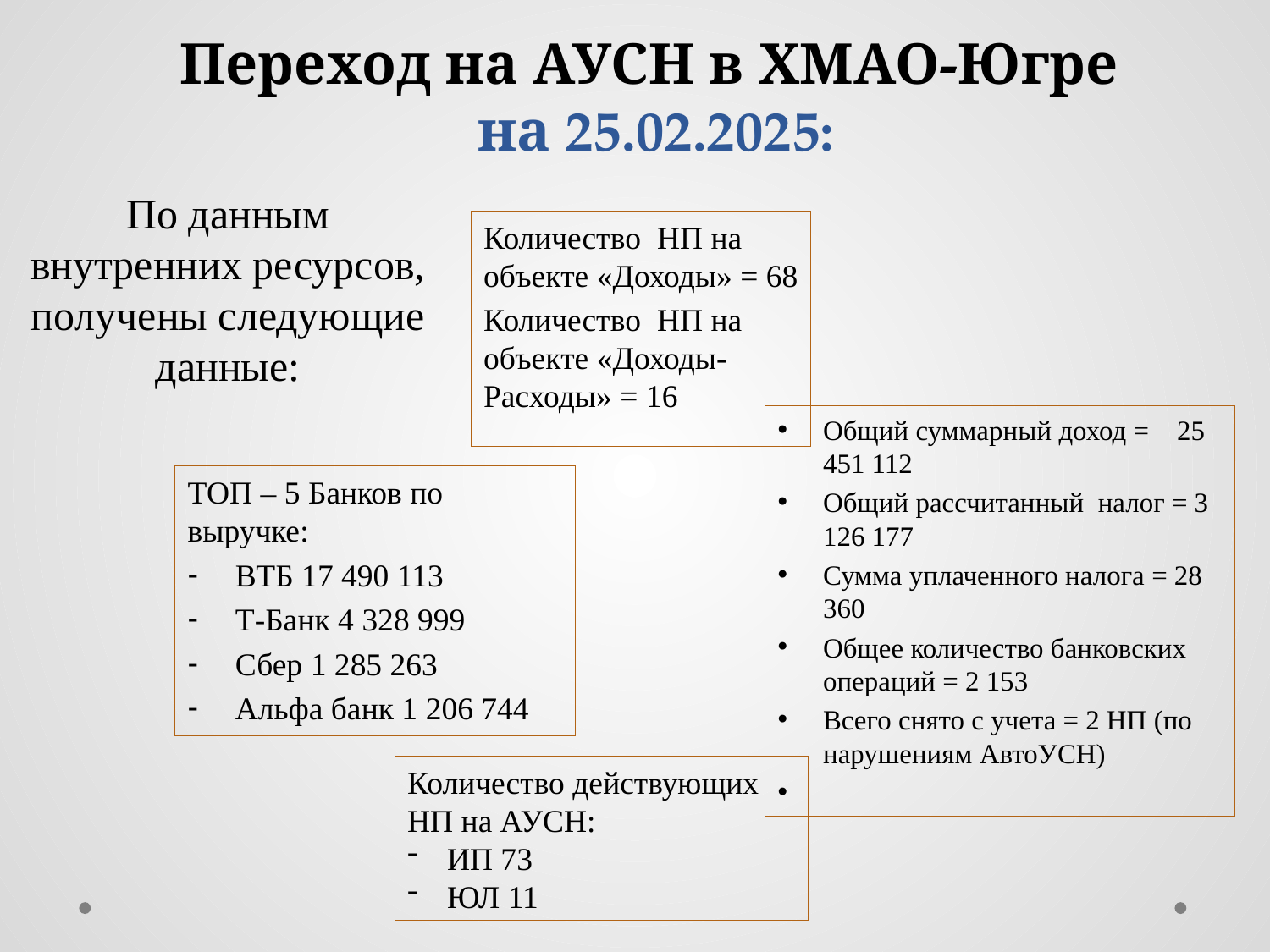

# Переход на АУСН в ХМАО-Югре на 25.02.2025:
По данным внутренних ресурсов, получены следующие данные:
Количество  НП на объекте «Доходы» = 68
Количество  НП на объекте «Доходы-Расходы» = 16

Общий суммарный доход =    25 451 112
Общий рассчитанный  налог = 3 126 177
Сумма уплаченного налога = 28 360
Общее количество банковских   операций = 2 153
Всего снято с учета = 2 НП (по нарушениям АвтоУСН)

ТОП – 5 Банков по выручке:
ВТБ 17 490 113
Т-Банк 4 328 999
Сбер 1 285 263
Альфа банк 1 206 744
Количество действующих НП на АУСН:
ИП 73
ЮЛ 11